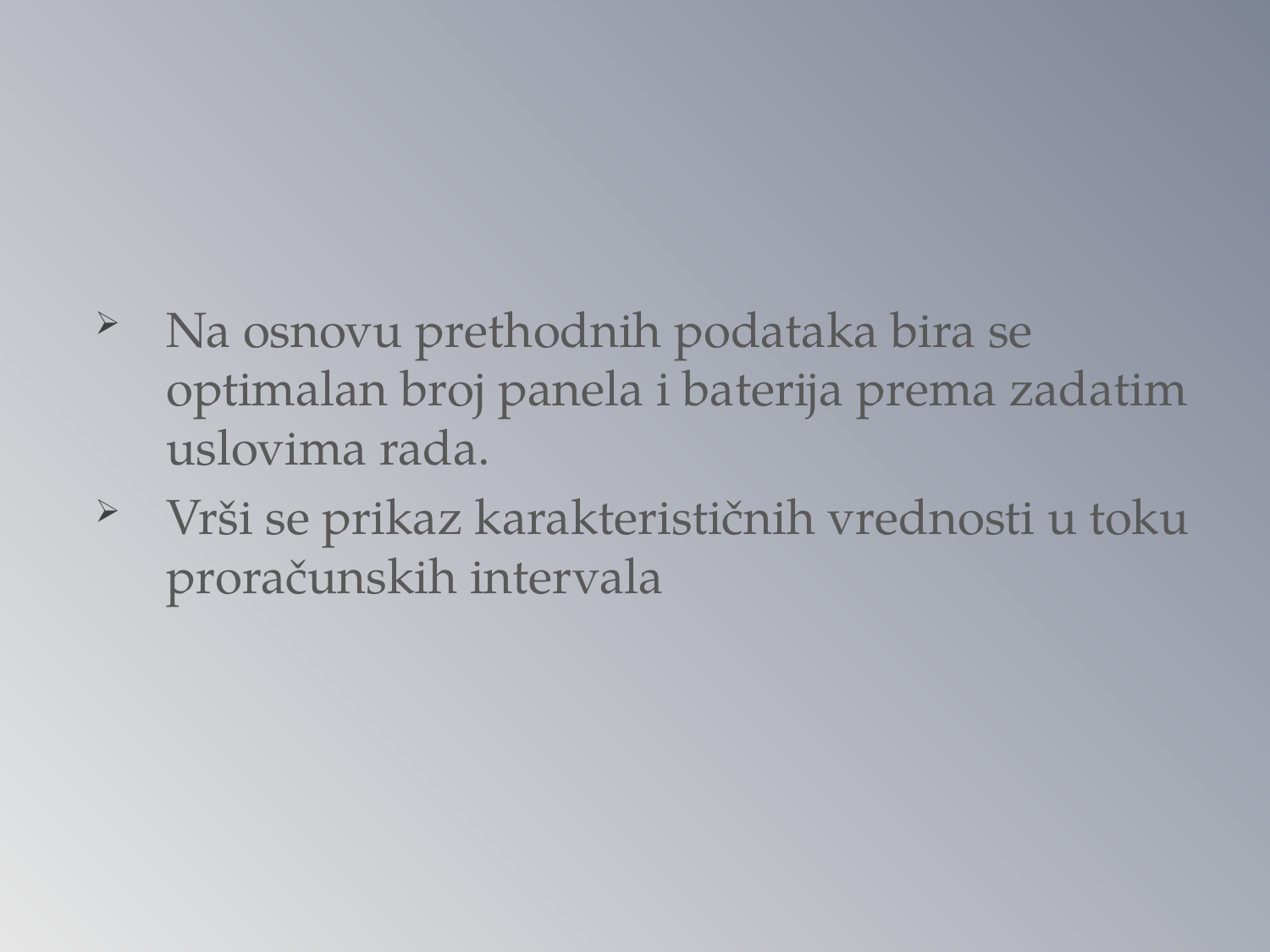

Na osnovu prethodnih podataka bira se optimalan broj panela i baterija prema zadatim uslovima rada.
Vrši se prikaz karakterističnih vrednosti u toku proračunskih intervala